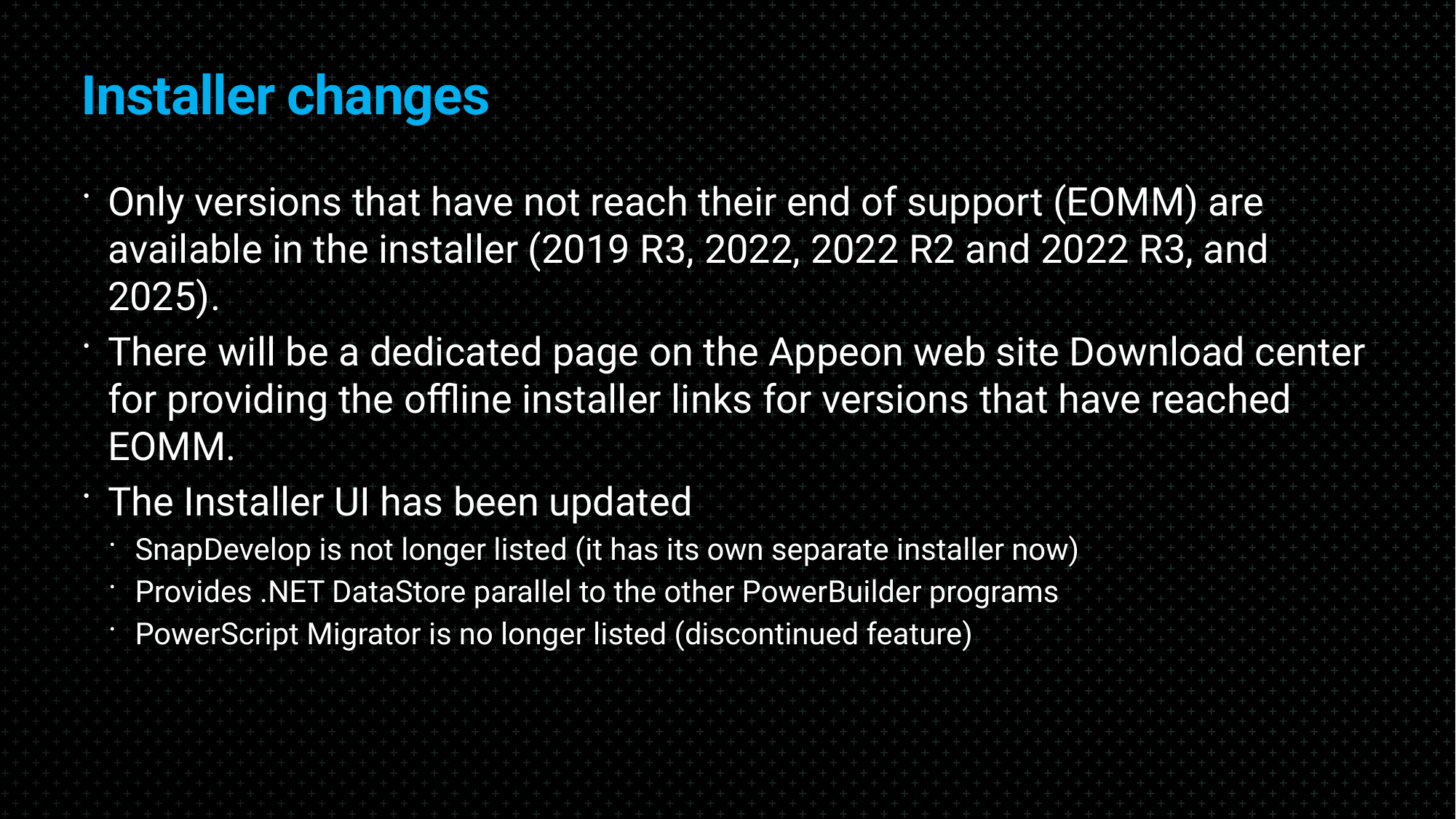

# Installer changes
Only versions that have not reach their end of support (EOMM) are available in the installer (2019 R3, 2022, 2022 R2 and 2022 R3, and 2025).
There will be a dedicated page on the Appeon web site Download center for providing the offline installer links for versions that have reached EOMM.
The Installer UI has been updated
SnapDevelop is not longer listed (it has its own separate installer now)
Provides .NET DataStore parallel to the other PowerBuilder programs
PowerScript Migrator is no longer listed (discontinued feature)